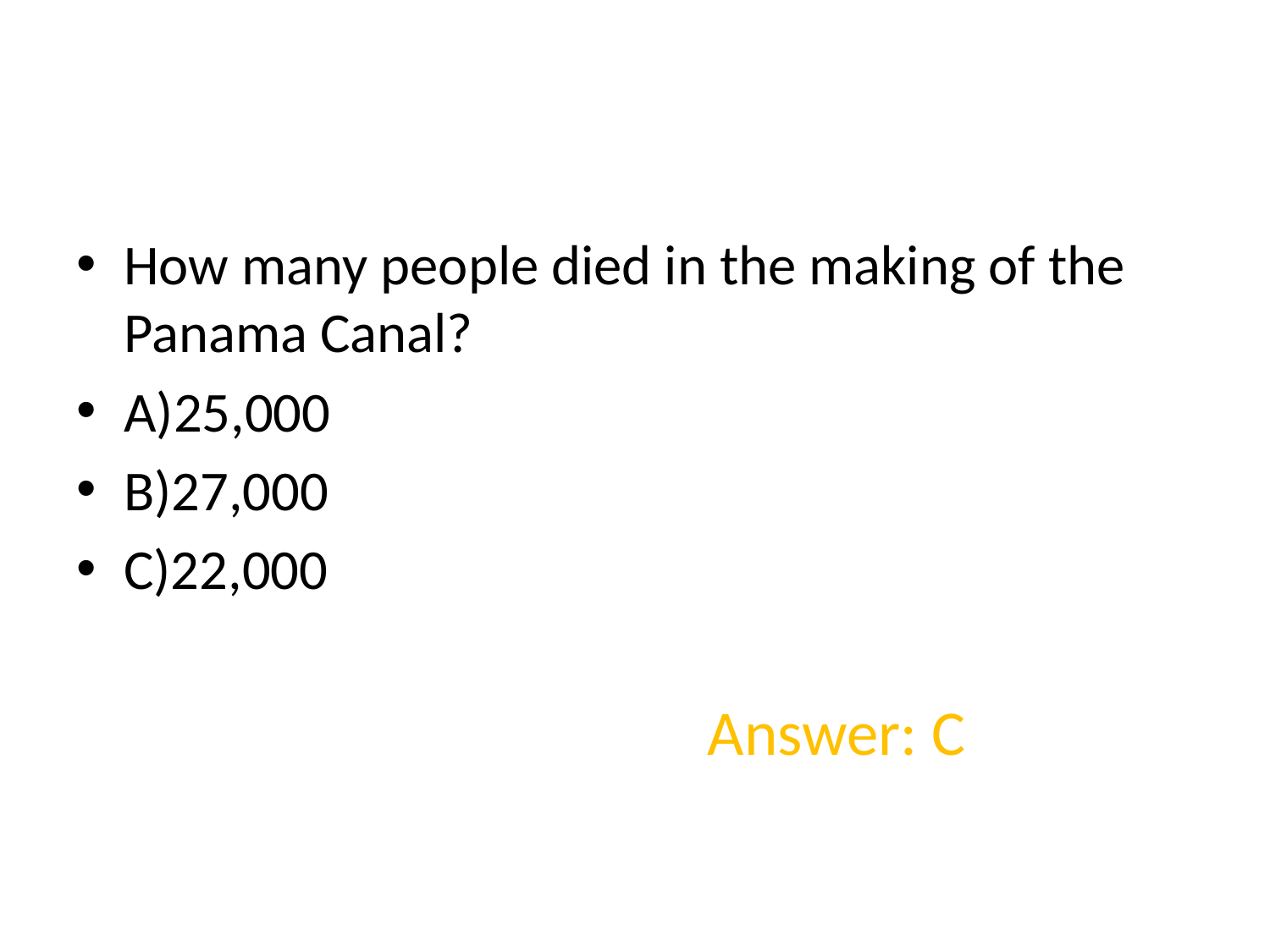

How many people died in the making of the Panama Canal?
A)25,000
B)27,000
C)22,000
Answer: C